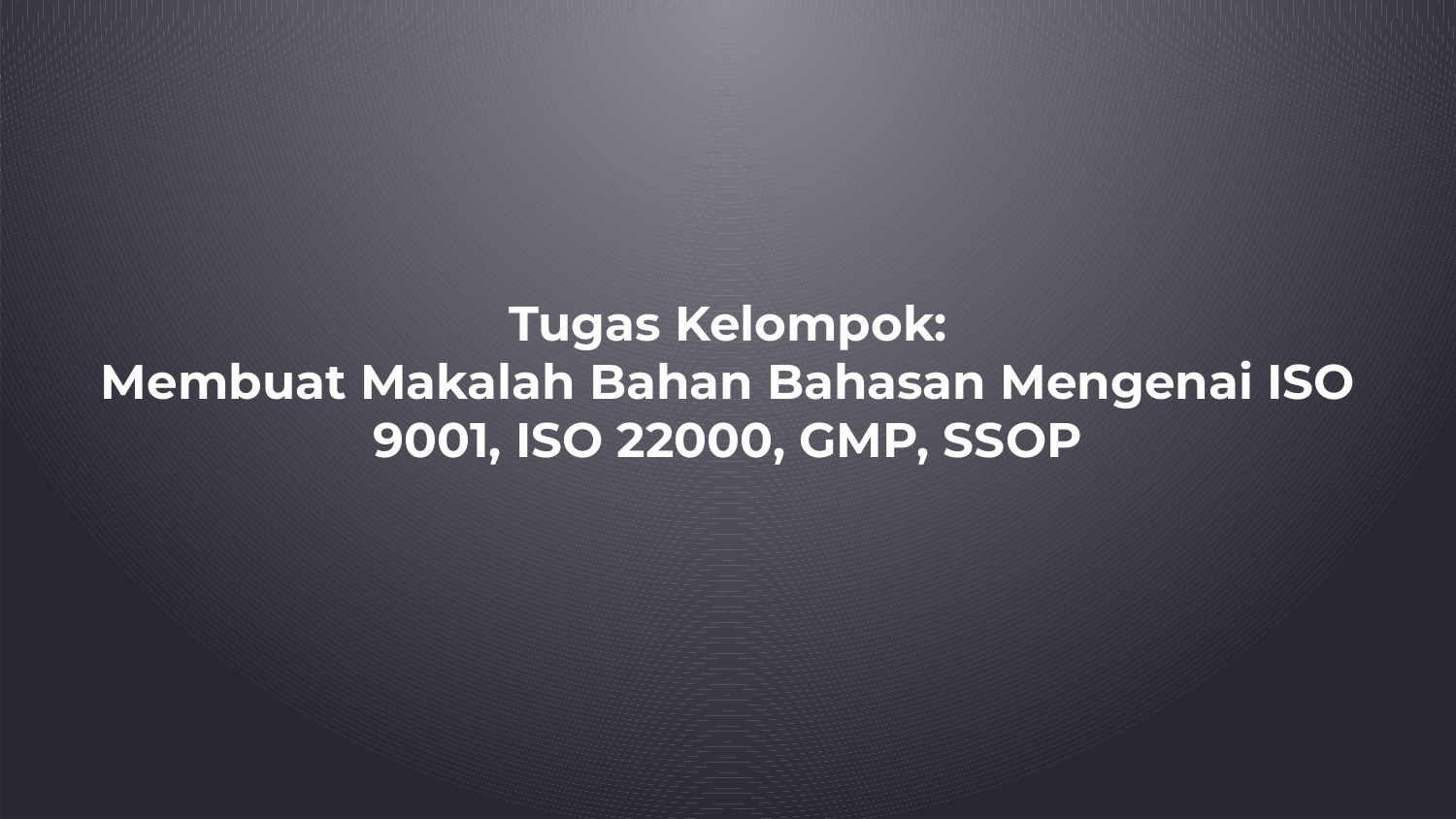

# Tugas Kelompok: Membuat Makalah Bahan Bahasan Mengenai ISO 9001, ISO 22000, GMP, SSOP